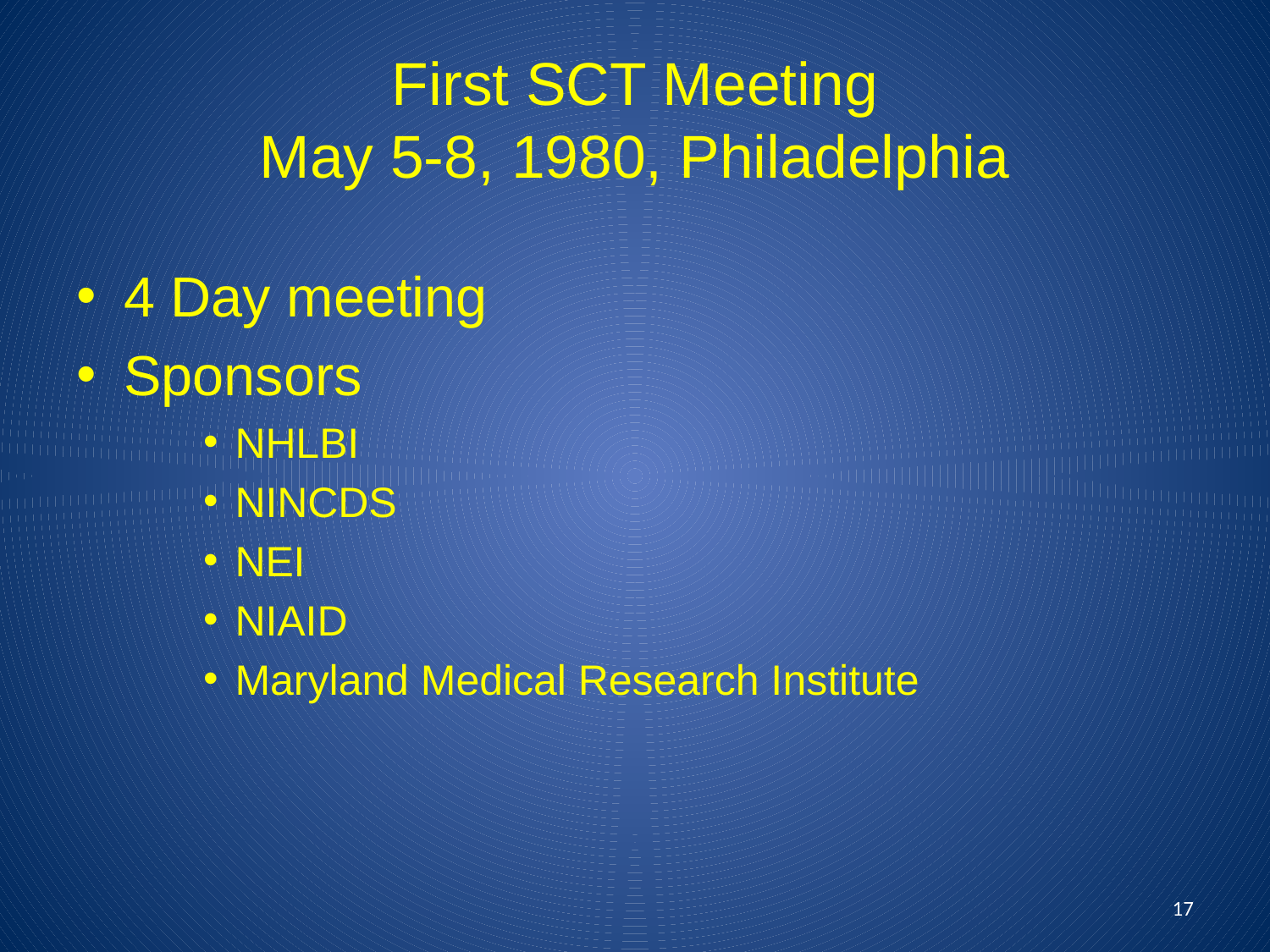

# First SCT Meeting May 5-8, 1980, Philadelphia
4 Day meeting
Sponsors
NHLBI
NINCDS
NEI
NIAID
Maryland Medical Research Institute
17